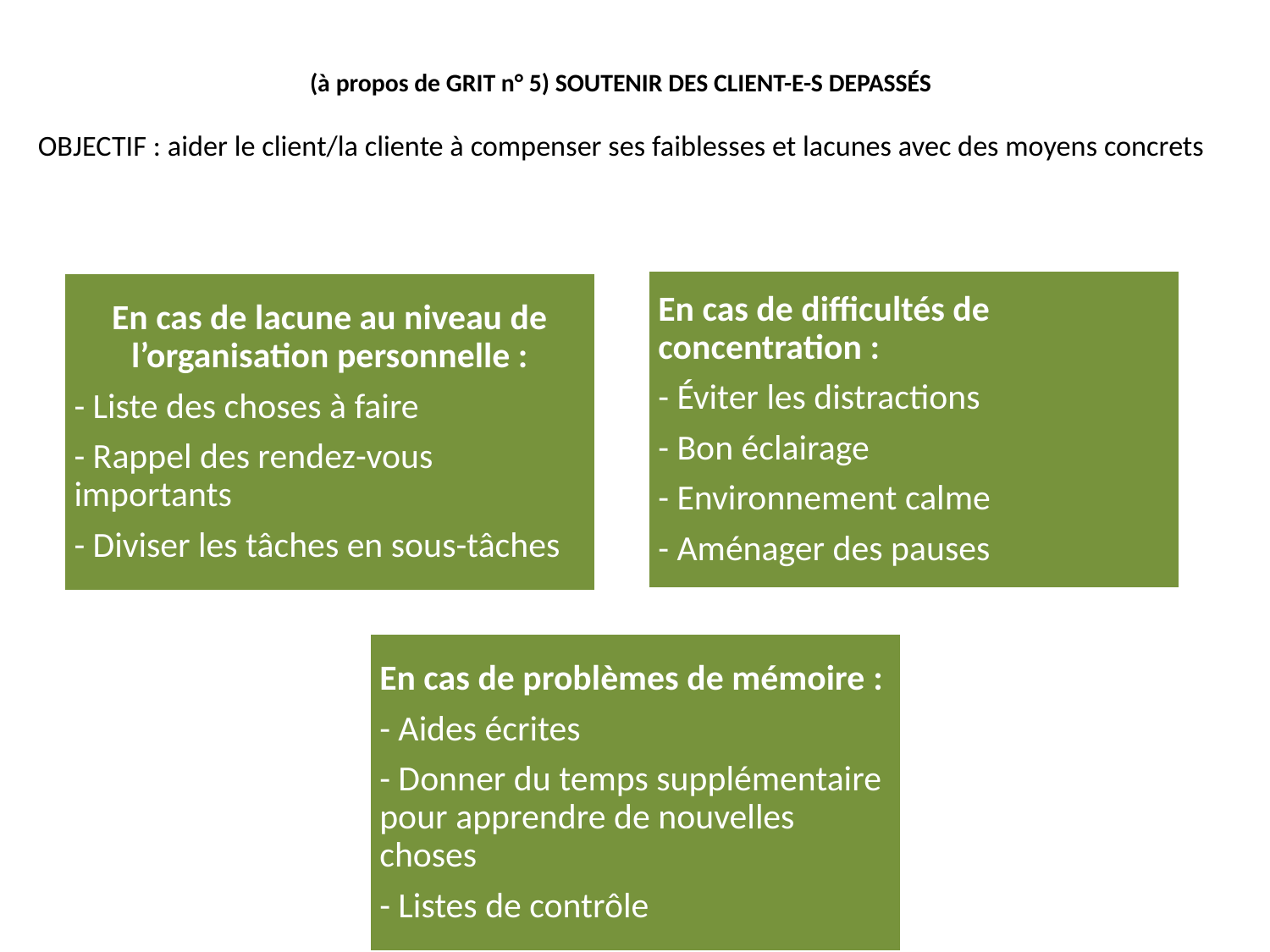

# (à propos de GRIT n° 5) SOUTENIR DES CLIENT-E-S DEPASSÉS OBJECTIF : aider le client/la cliente à compenser ses faiblesses et lacunes avec des moyens concrets
En cas de lacune au niveau de l’organisation personnelle :
- Liste des choses à faire
- Rappel des rendez-vous        importants
- Diviser les tâches en sous-tâches
En cas de difficultés de concentration :
- Éviter les distractions
- Bon éclairage
- Environnement calme
- Aménager des pauses
En cas de problèmes de mémoire :
- Aides écrites
- Donner du temps supplémentaire pour apprendre de nouvelles choses
- Listes de contrôle